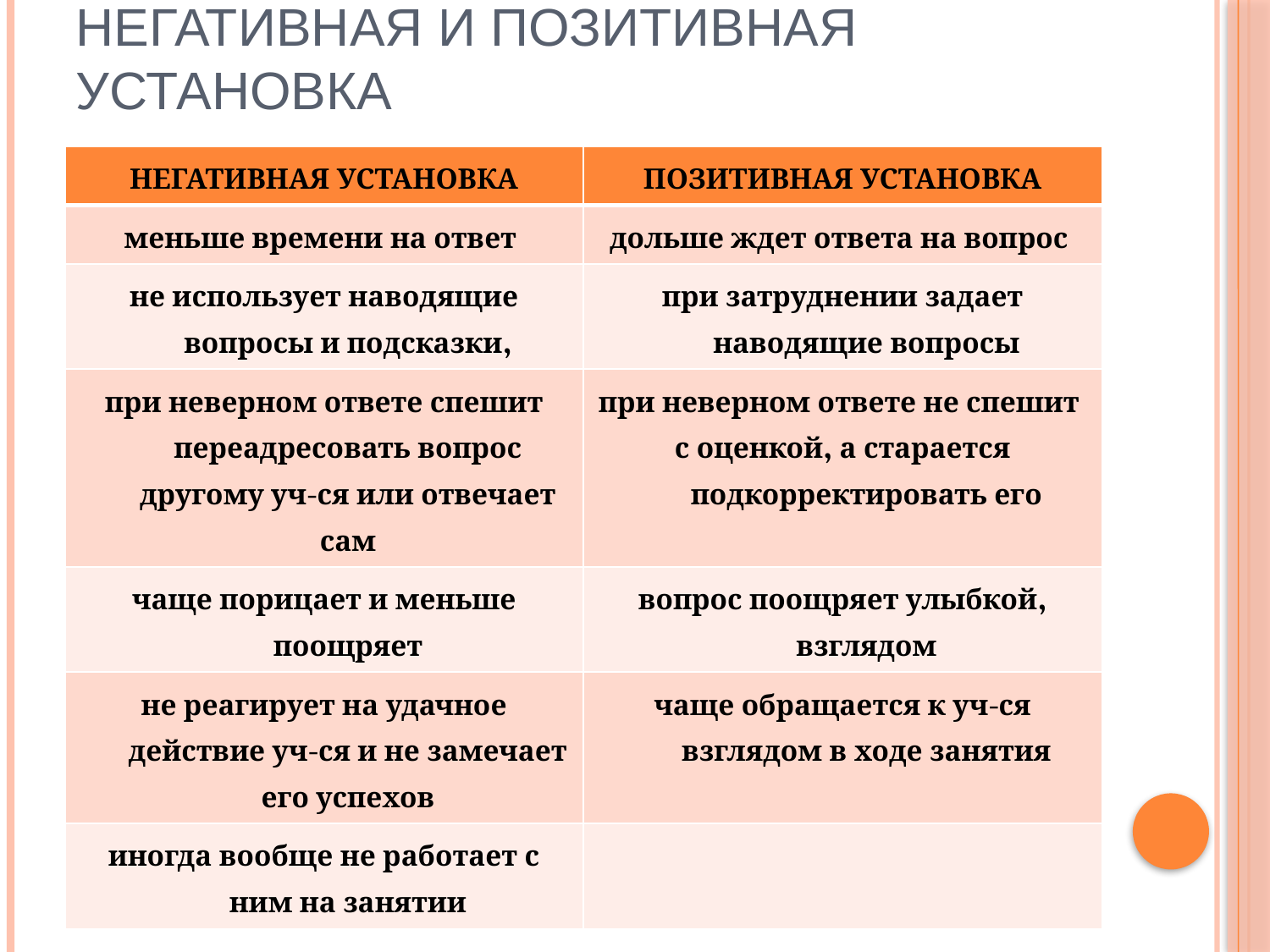

# Негативная и позитивная установка
| НЕГАТИВНАЯ УСТАНОВКА | ПОЗИТИВНАЯ УСТАНОВКА |
| --- | --- |
| меньше времени на ответ | дольше ждет ответа на вопрос |
| не использует наводящие вопросы и подсказки, | при затруднении задает наводящие вопросы |
| при неверном ответе спешит переадресовать вопрос другому уч-ся или отвечает сам | при неверном ответе не спешит с оценкой, а старается подкорректировать его |
| чаще порицает и меньше поощряет | вопрос поощряет улыбкой, взглядом |
| не реагирует на удачное действие уч-ся и не замечает его успехов | чаще обращается к уч-ся взглядом в ходе занятия |
| иногда вообще не работает с ним на занятии |  |